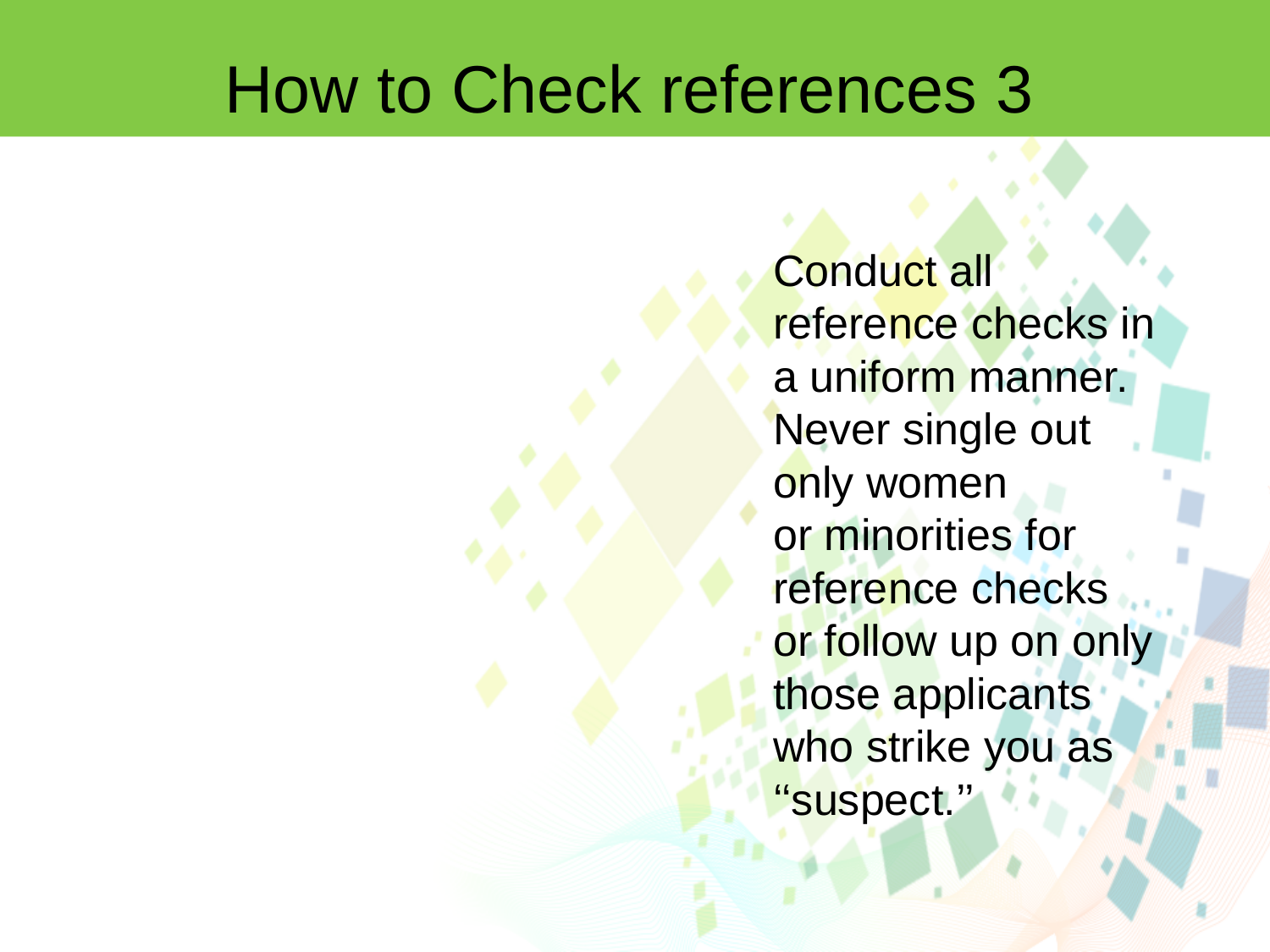

How to Check references 3
Conduct all reference checks in a uniform manner. Never single out only women
or minorities for reference checks or follow up on only those applicants who strike you as ‘‘suspect.’’